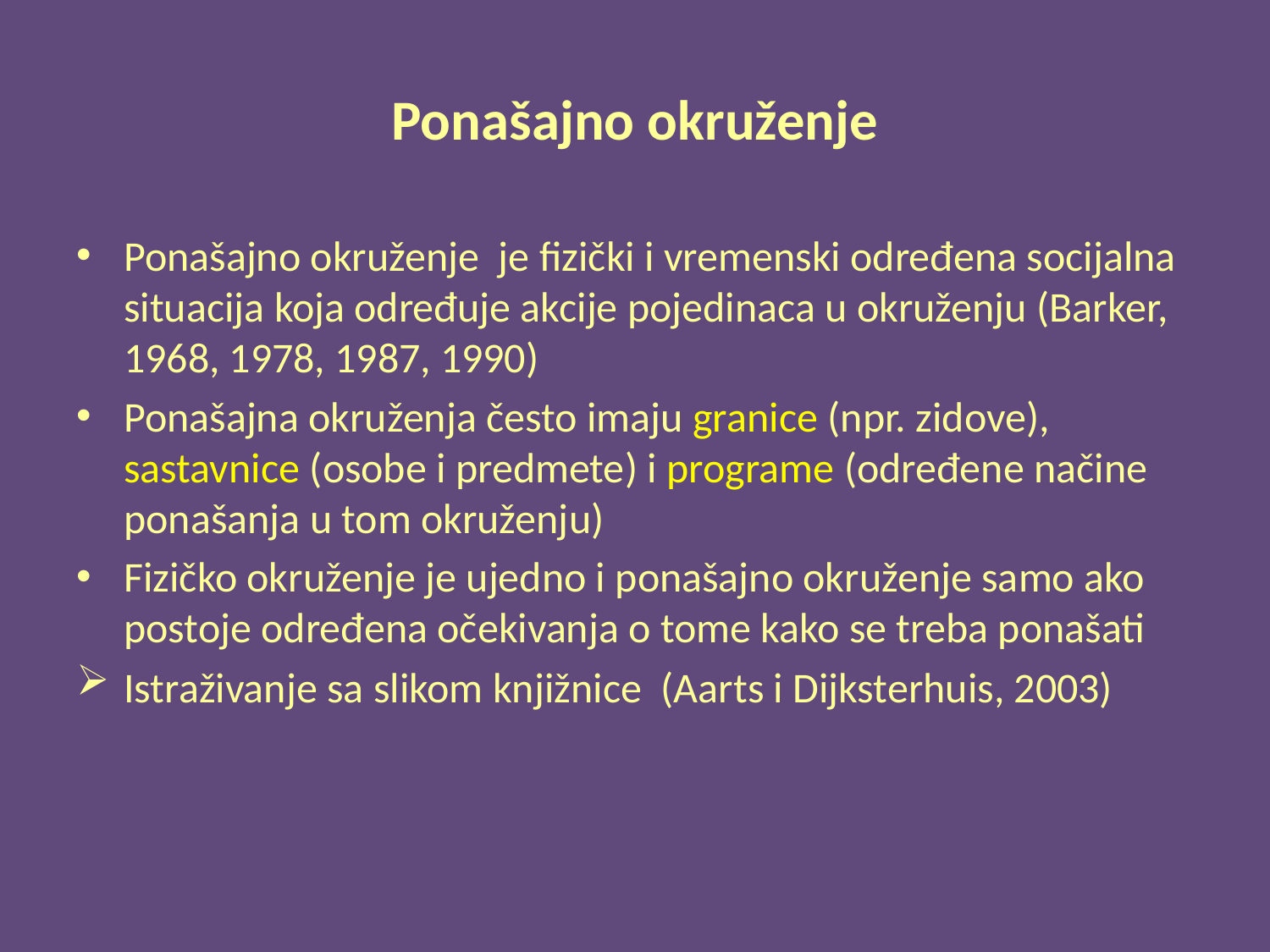

# Ponašajno okruženje
Ponašajno okruženje  je fizički i vremenski određena socijalna situacija koja određuje akcije pojedinaca u okruženju (Barker, 1968, 1978, 1987, 1990)
Ponašajna okruženja često imaju granice (npr. zidove), sastavnice (osobe i predmete) i programe (određene načine ponašanja u tom okruženju)
Fizičko okruženje je ujedno i ponašajno okruženje samo ako postoje određena očekivanja o tome kako se treba ponašati
Istraživanje sa slikom knjižnice  (Aarts i Dijksterhuis, 2003)